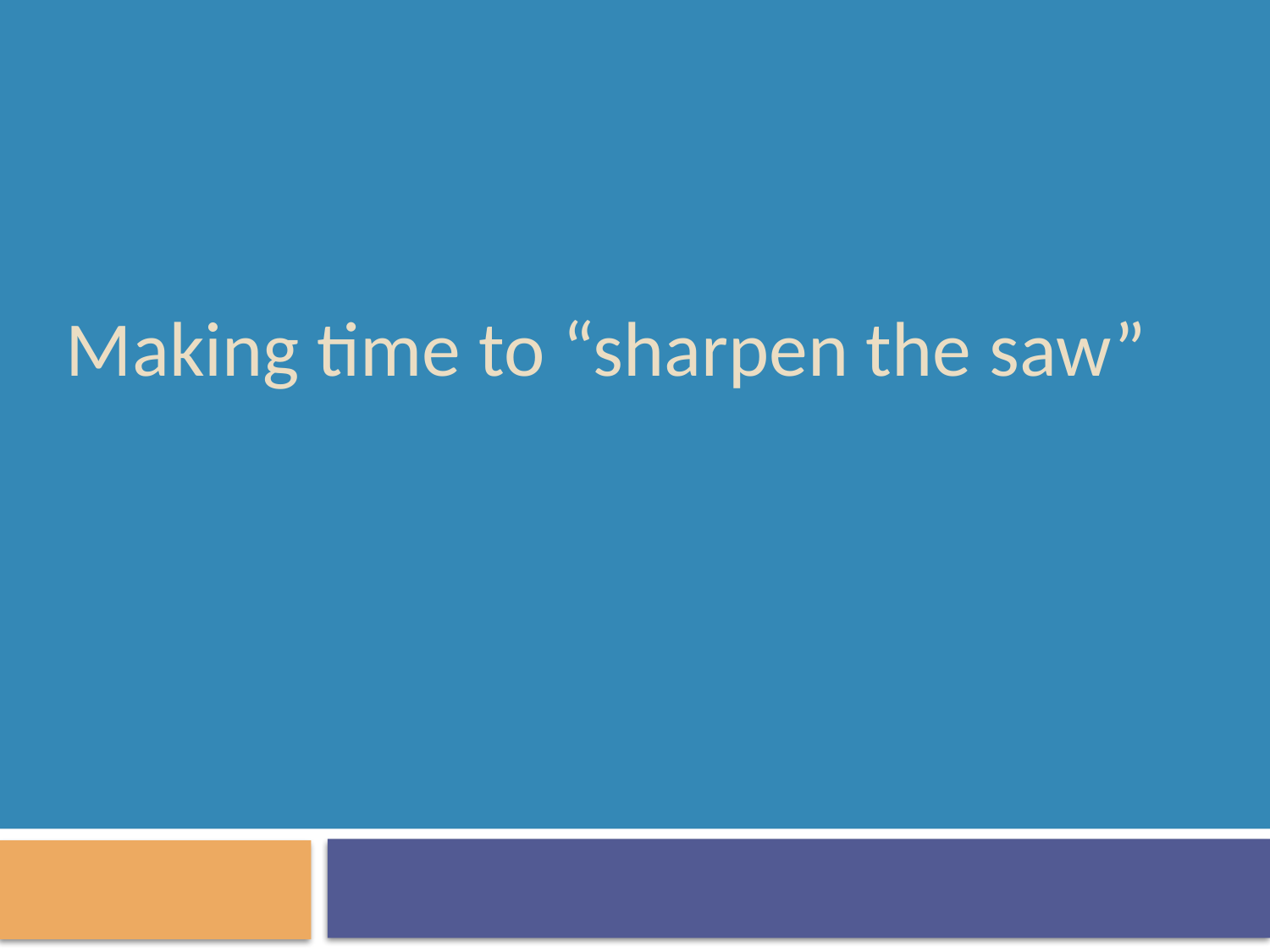

# Making time to “sharpen the saw”